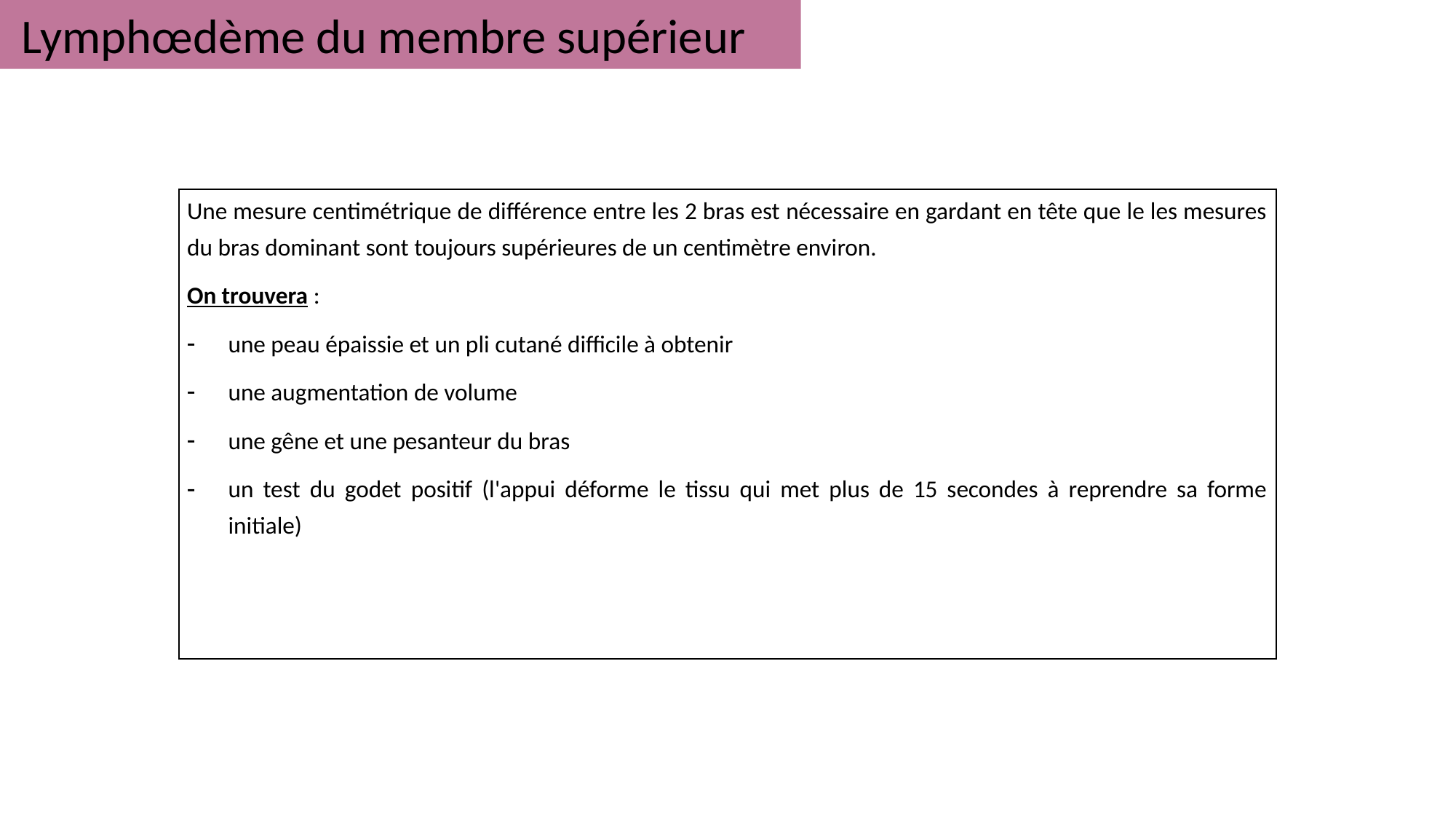

Lymphœdème du membre supérieur
| Une mesure centimétrique de différence entre les 2 bras est nécessaire en gardant en tête que le les mesures du bras dominant sont toujours supérieures de un centimètre environ. On trouvera : une peau épaissie et un pli cutané difficile à obtenir une augmentation de volume une gêne et une pesanteur du bras un test du godet positif (l'appui déforme le tissu qui met plus de 15 secondes à reprendre sa forme initiale) |
| --- |